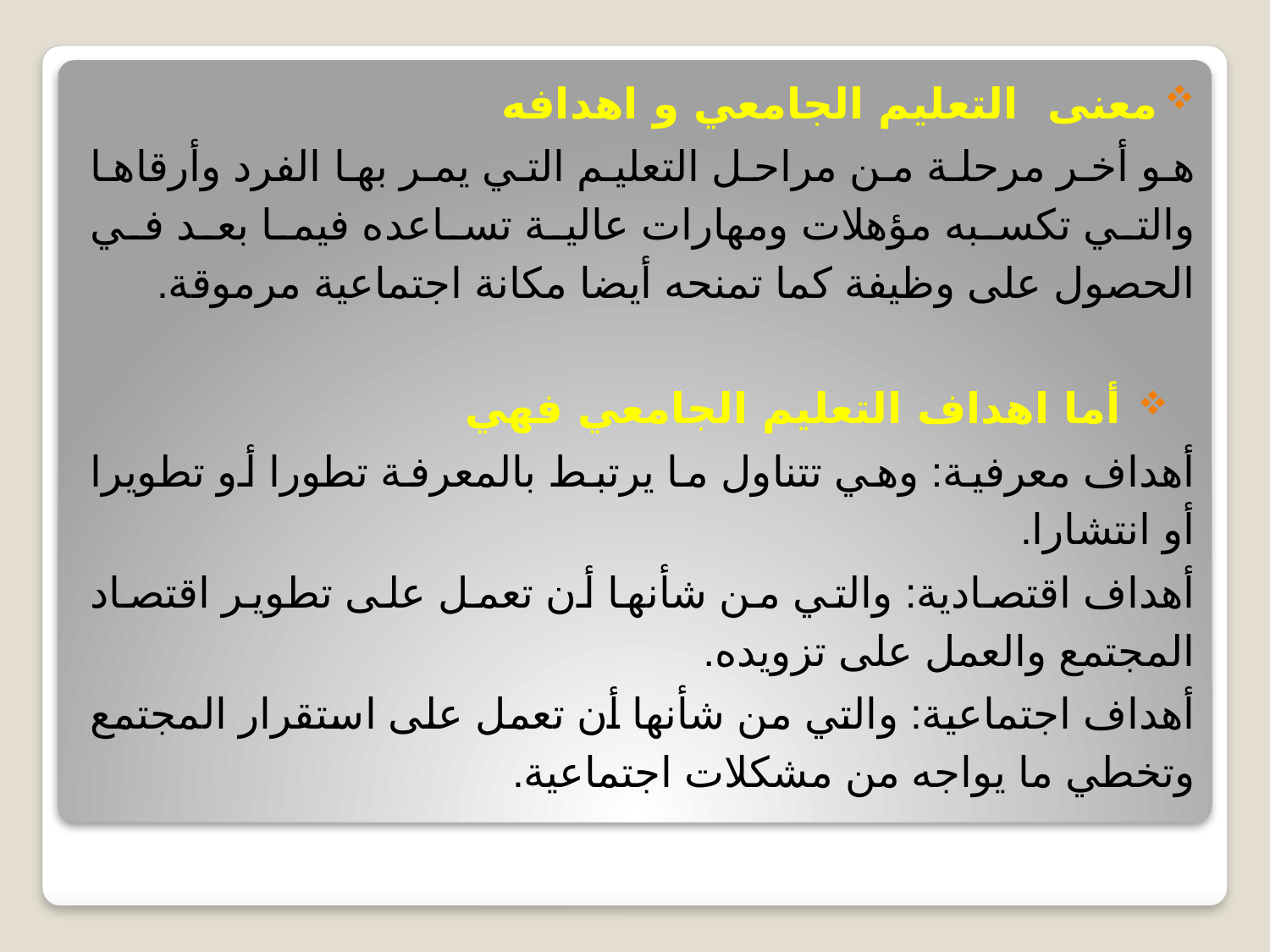

معنى  التعليم الجامعي و اهدافه
هو أخر مرحلة من مراحل التعليم التي يمر بها الفرد وأرقاها والتي تكسبه مؤهلات ومهارات عالية تساعده فيما بعد في الحصول على وظيفة كما تمنحه أيضا مكانة اجتماعية مرموقة.

أما اهداف التعليم الجامعي فهي
أهداف معرفية: وهي تتناول ما يرتبط بالمعرفة تطورا أو تطويرا أو انتشارا.
أهداف اقتصادية: والتي من شأنها أن تعمل على تطوير اقتصاد المجتمع والعمل على تزويده.
أهداف اجتماعية: والتي من شأنها أن تعمل على استقرار المجتمع وتخطي ما يواجه من مشكلات اجتماعية.